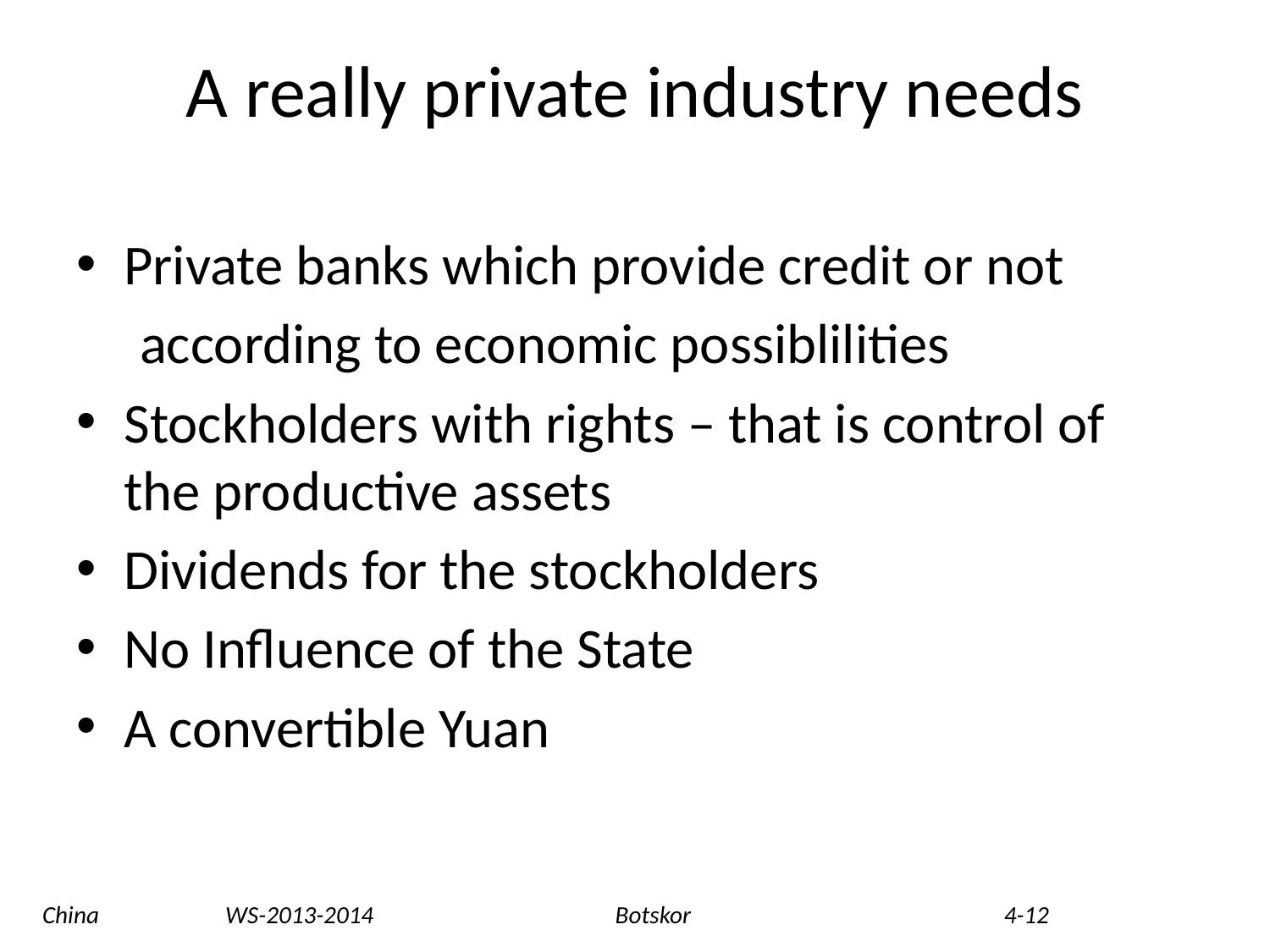

# A really private industry needs
Private banks which provide credit or not
     according to economic possiblilities
Stockholders with rights – that is control of the productive assets
Dividends for the stockholders
No Influence of the State
A convertible Yuan
China                       WS-2013-2014                                            Botskor                                                         4-12